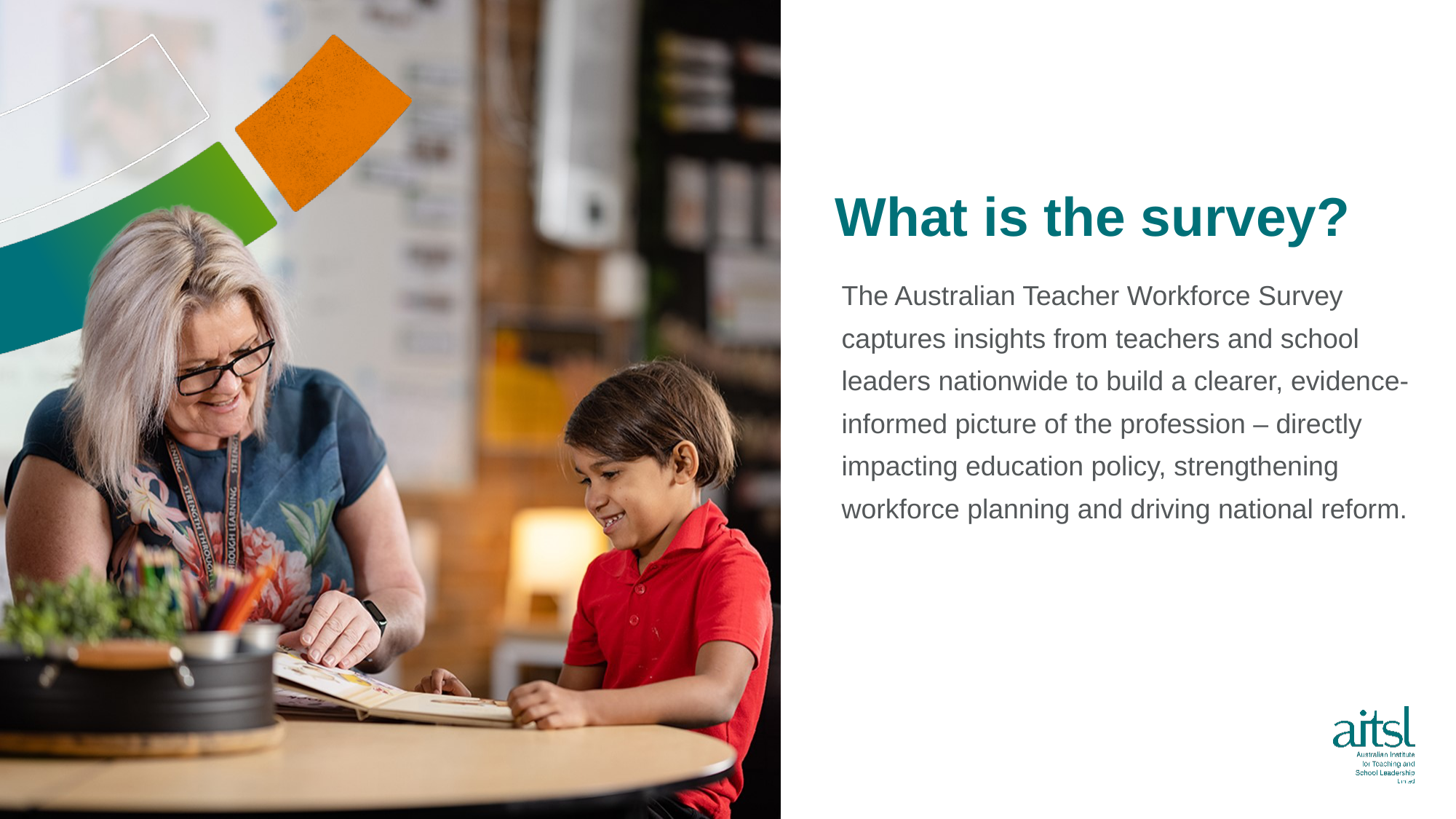

What is the survey?
The Australian Teacher Workforce Survey captures insights from teachers and school leaders nationwide to build a clearer, evidence-informed picture of the profession – directly impacting education policy, strengthening workforce planning and driving national reform.